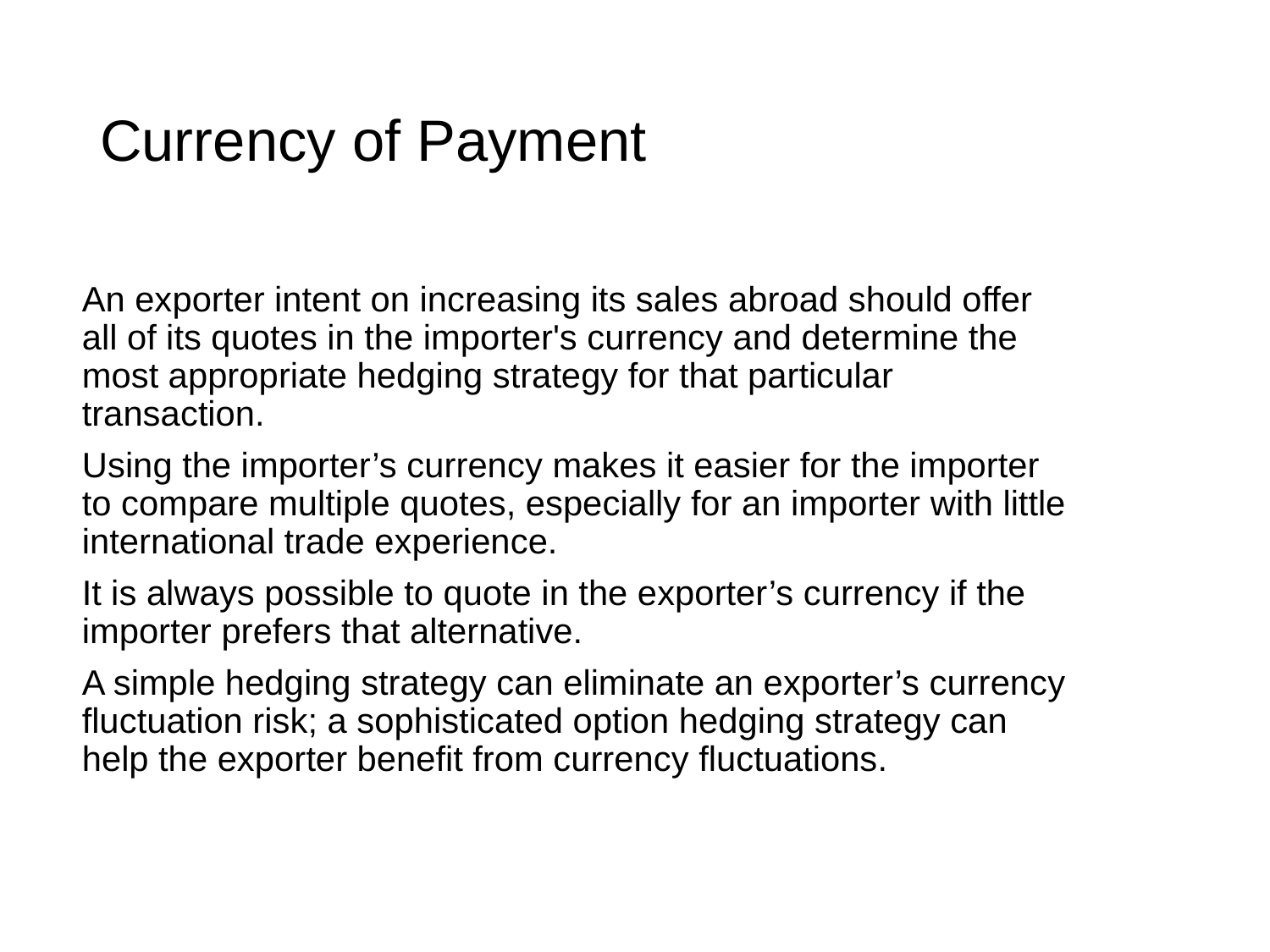

# Currency of Payment
An exporter intent on increasing its sales abroad should offer all of its quotes in the importer's currency and determine the most appropriate hedging strategy for that particular transaction.
Using the importer’s currency makes it easier for the importer to compare multiple quotes, especially for an importer with little international trade experience.
It is always possible to quote in the exporter’s currency if the importer prefers that alternative.
A simple hedging strategy can eliminate an exporter’s currency fluctuation risk; a sophisticated option hedging strategy can help the exporter benefit from currency fluctuations.